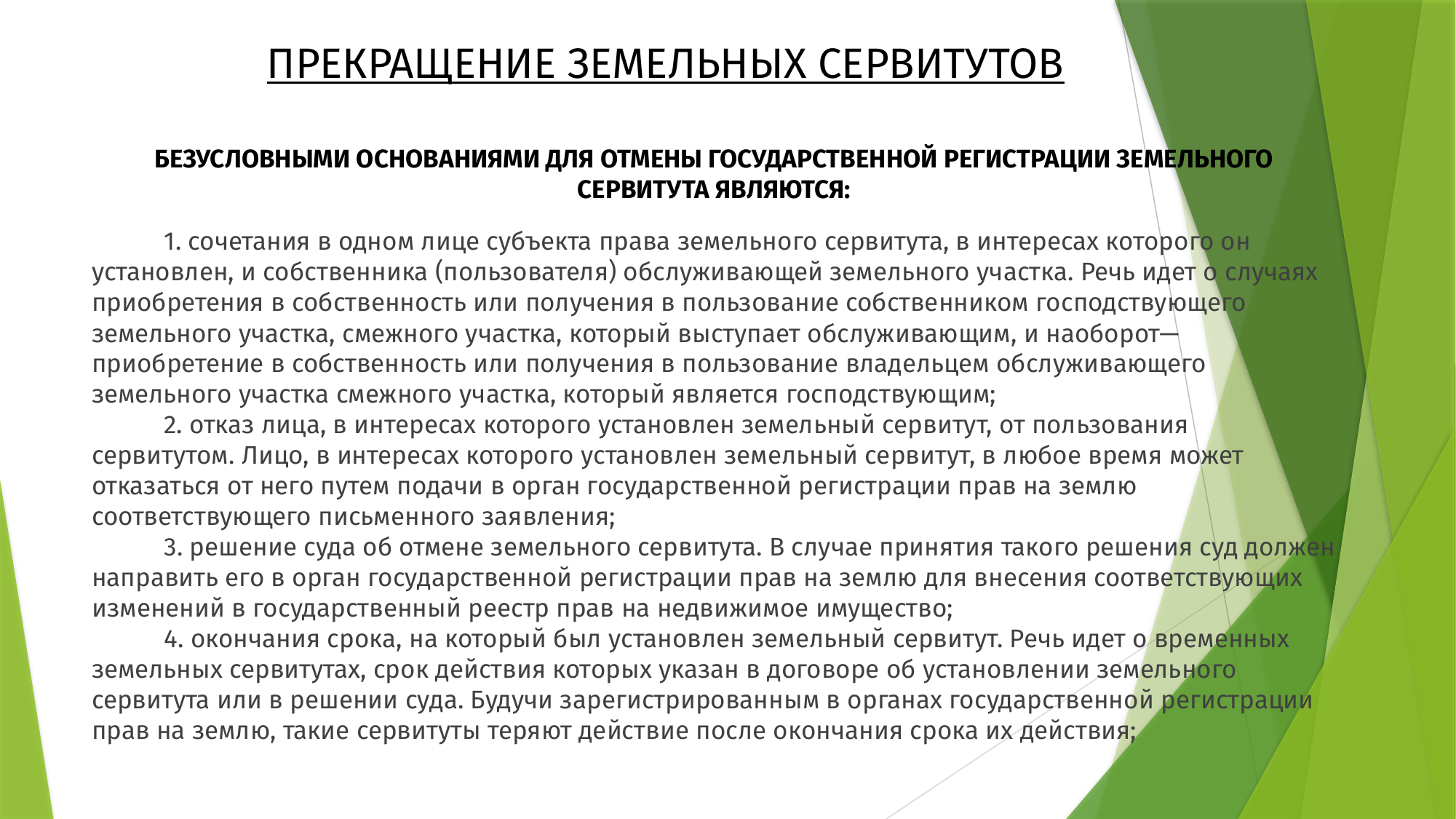

# ПРЕКРАЩЕНИЕ ЗЕМЕЛЬНЫХ СЕРВИТУТОВ
БЕЗУСЛОВНЫМИ ОСНОВАНИЯМИ ДЛЯ ОТМЕНЫ ГОСУДАРСТВЕННОЙ РЕГИСТРАЦИИ ЗЕМЕЛЬНОГО СЕРВИТУТА ЯВЛЯЮТСЯ:

1. сочетания в одном лице субъекта права земельного сервитута, в интересах которого он установлен, и собственника (пользователя) обслуживающей земельного участка. Речь идет о случаях приобретения в собственность или получения в пользование собственником господствующего земельного участка, смежного участка, который выступает обслуживающим, и наоборот—приобретение в собственность или получения в пользование владельцем обслуживающего земельного участка смежного участка, который является господствующим;
2. отказ лица, в интересах которого установлен земельный сервитут, от пользования сервитутом. Лицо, в интересах которого установлен земельный сервитут, в любое время может отказаться от него путем подачи в орган государственной регистрации прав на землю соответствующего письменного заявления;
3. решение суда об отмене земельного сервитута. В случае принятия такого решения суд должен направить его в орган государственной регистрации прав на землю для внесения соответствующих изменений в государственный реестр прав на недвижимое имущество;
4. окончания срока, на который был установлен земельный сервитут. Речь идет о временных земельных сервитутах, срок действия которых указан в договоре об установлении земельного сервитута или в решении суда. Будучи зарегистрированным в органах государственной регистрации прав на землю, такие сервитуты теряют действие после окончания срока их действия;